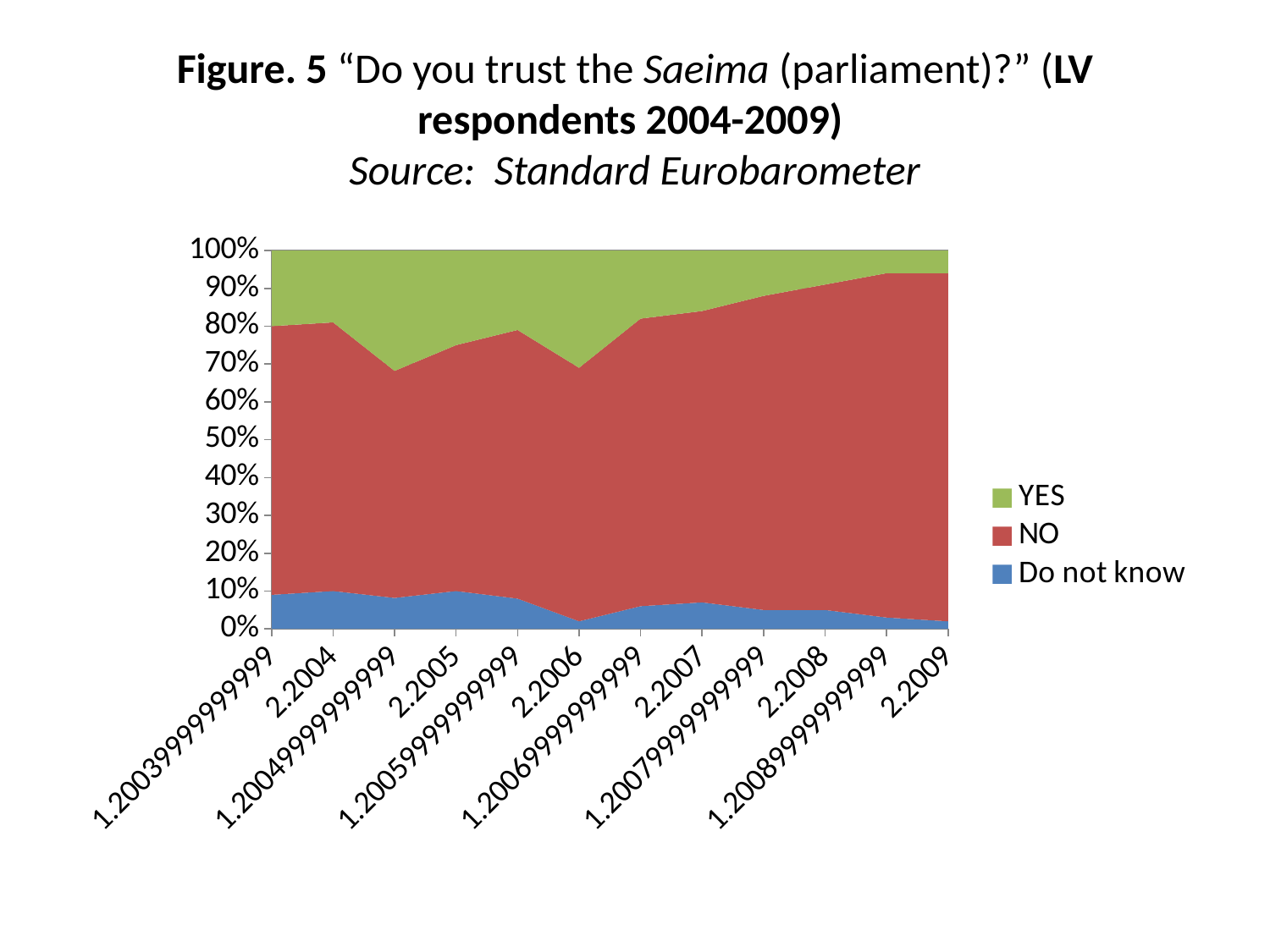

# Figure. 5 “Do you trust the Saeima (parliament)?” (LV respondents 2004-2009) Source:  Standard Eurobarometer

### Chart

| Category | Do not know | NO | YES |
|---|---|---|---|
| 1.2003999999999924 | 9.0 | 71.0 | 20.0 |
| 2.2004000000000001 | 10.0 | 71.0 | 19.0 |
| 1.2004999999999924 | 9.0 | 66.0 | 35.0 |
| 2.2004999999999999 | 10.0 | 65.0 | 25.0 |
| 1.2005999999999923 | 8.0 | 71.0 | 21.0 |
| 2.2006000000000001 | 2.0 | 67.0 | 31.0 |
| 1.2006999999999917 | 6.0 | 76.0 | 18.0 |
| 2.2006999999999999 | 7.0 | 77.0 | 16.0 |
| 1.2007999999999914 | 5.0 | 83.0 | 12.0 |
| 2.2008000000000001 | 5.0 | 86.0 | 9.0 |
| 1.2008999999999914 | 3.0 | 91.0 | 6.0 |
| 2.2008999999999999 | 2.0 | 92.0 | 6.0 |